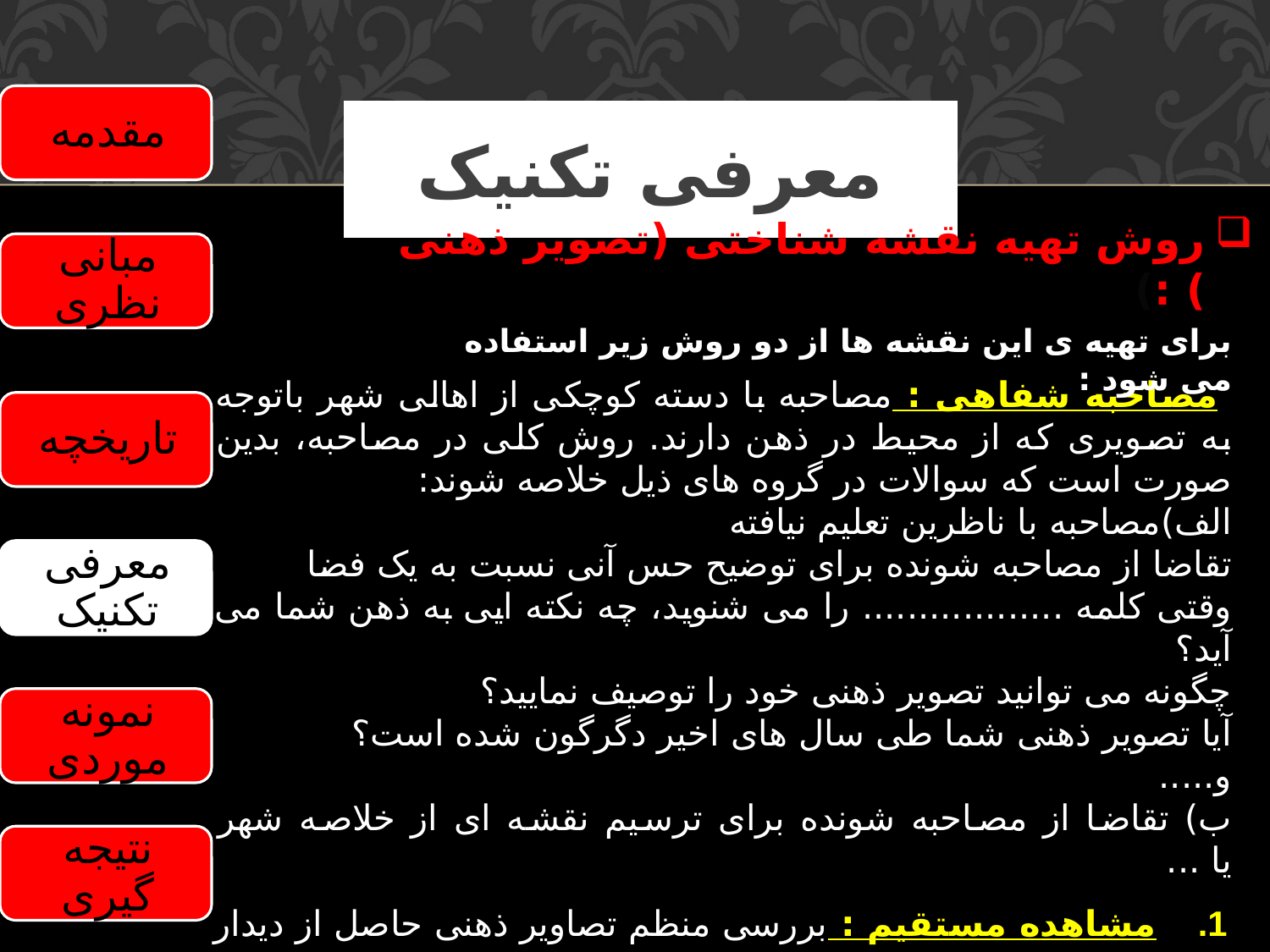

مقدمه
مبانی نظری
تاریخچه
معرفی تکنیک
نمونه موردی
نتیجه گیری
# معرفی تکنیک
روش تهیه نقشه شناختی (تصویر ذهنی ) :)
برای تهیه ی این نقشه ها از دو روش زیر استفاده می شود :
 مصاحبه شفاهی : مصاحبه با دسته کوچکی از اهالی شهر باتوجه به تصویری که از محیط در ذهن دارند. روش کلی در مصاحبه، بدین صورت است که سوالات در گروه های ذیل خلاصه شوند:
الف)مصاحبه با ناظرین تعلیم نیافته
تقاضا از مصاحبه شونده برای توضیح حس آنی نسبت به یک فضا
وقتی کلمه .................. را می شنوید، چه نکته ایی به ذهن شما می آید؟
چگونه می توانید تصویر ذهنی خود را توصیف نمایید؟
آیا تصویر ذهنی شما طی سال های اخیر دگرگون شده است؟
و.....
ب) تقاضا از مصاحبه شونده برای ترسیم نقشه ای از خلاصه شهر یا ...
 مشاهده مستقیم : بررسی منظم تصاویر ذهنی حاصل از دیدار قسمت های مختلف شهر توسط ناظر تعلیم یافته